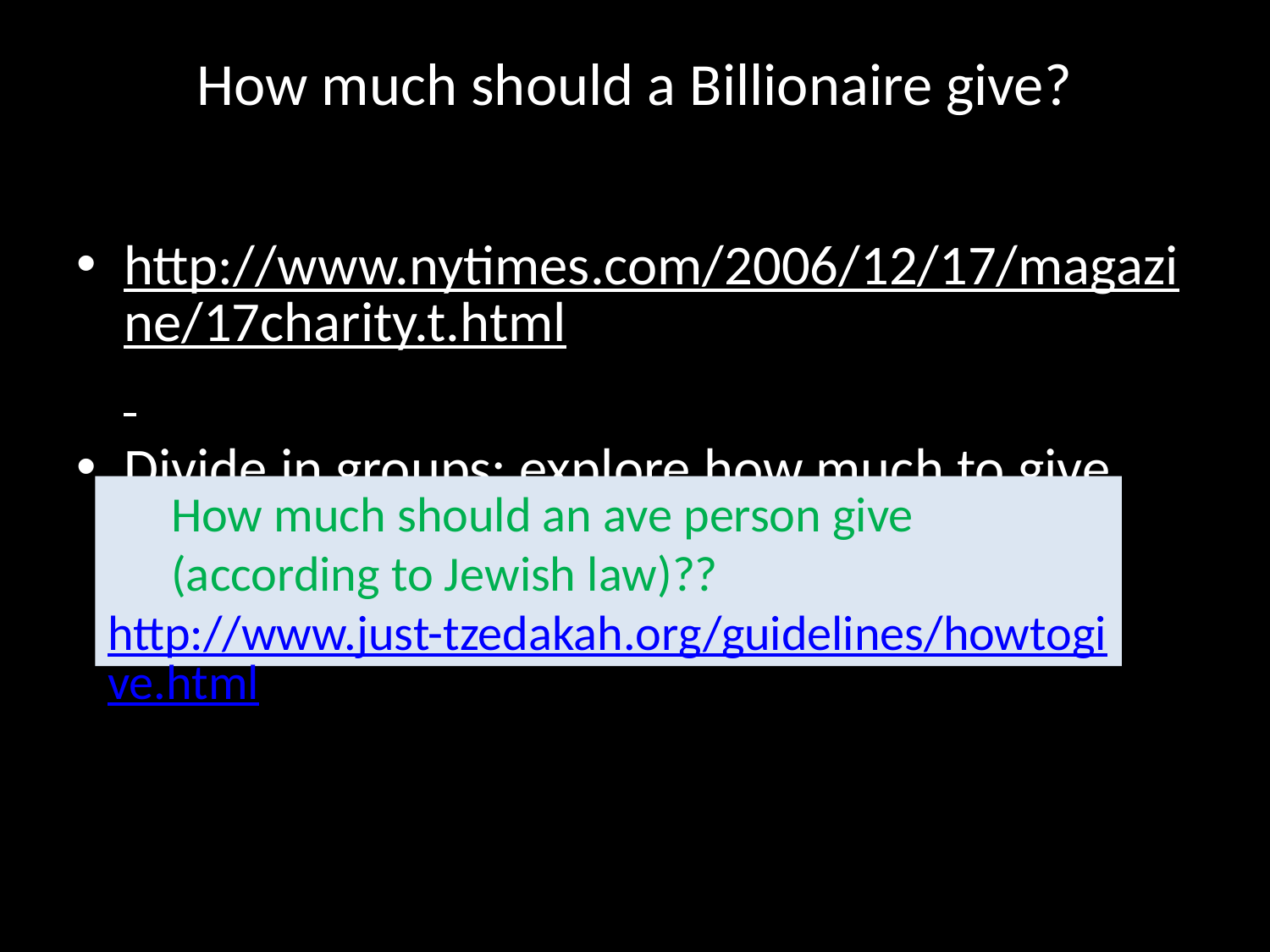

# How much should a Billionaire give?
http://www.nytimes.com/2006/12/17/magazine/17charity.t.html
Divide in groups: explore how much to give

How much should an ave person give (according to Jewish law)??
http://www.just-tzedakah.org/guidelines/howtogive.html